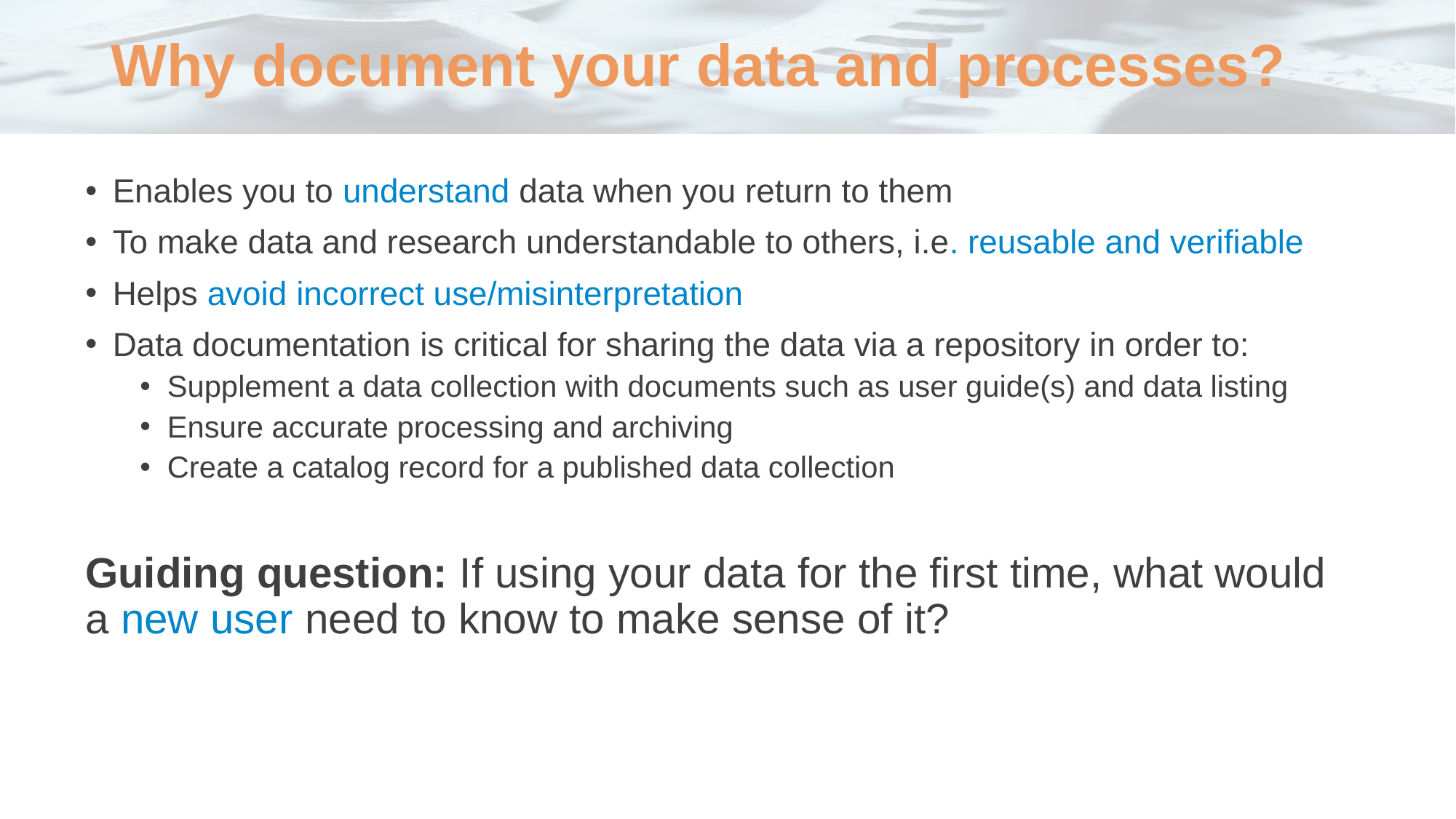

# Why document your data and processes?
Enables you to understand data when you return to them
To make data and research understandable to others, i.e. reusable and verifiable
Helps avoid incorrect use/misinterpretation
Data documentation is critical for sharing the data via a repository in order to:
Supplement a data collection with documents such as user guide(s) and data listing
Ensure accurate processing and archiving
Create a catalog record for a published data collection

Guiding question: If using your data for the first time, what would a new user need to know to make sense of it?